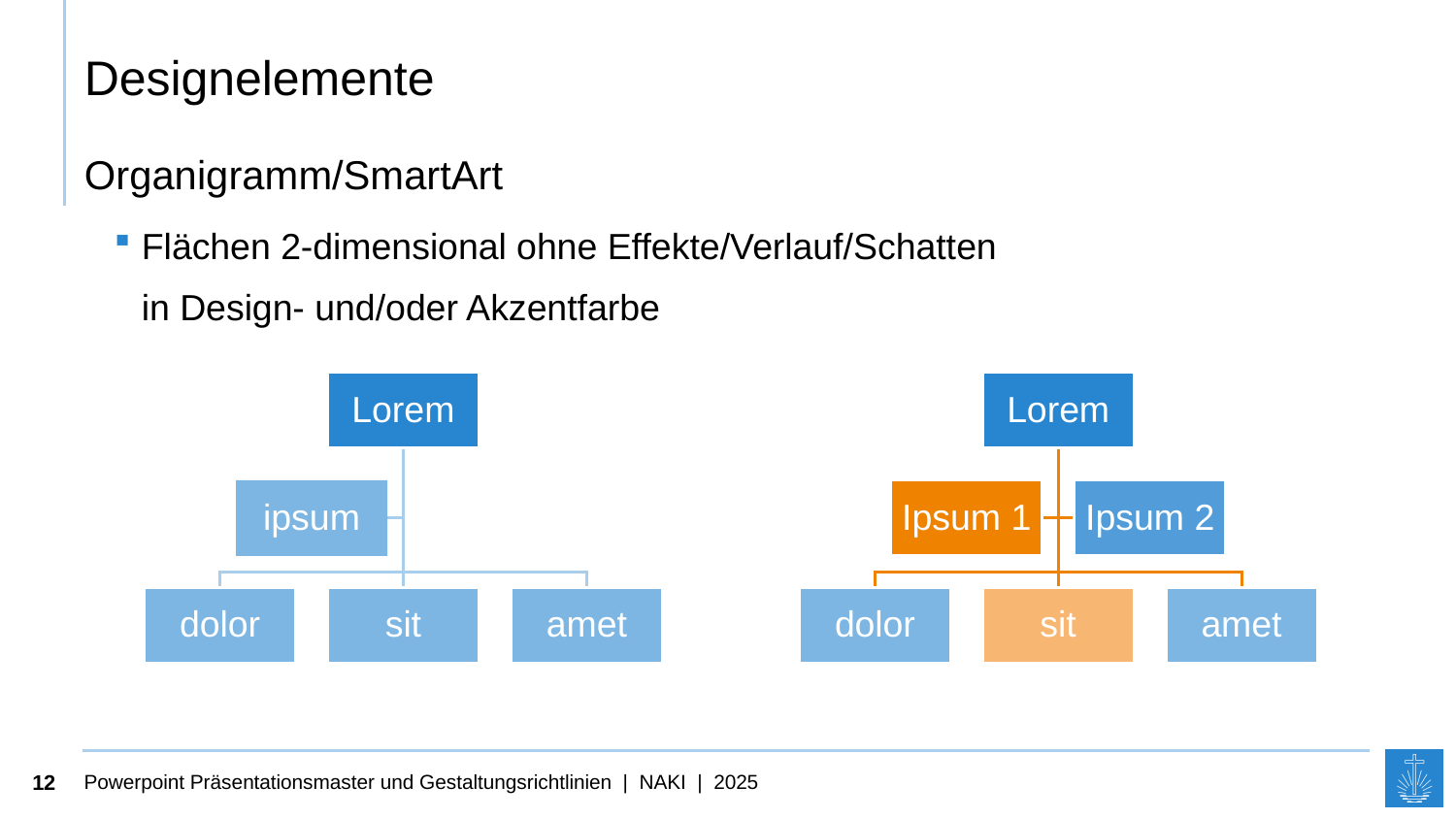

# Designelemente
Organigramm/SmartArt
Flächen 2-dimensional ohne Effekte/Verlauf/Schatten
in Design- und/oder Akzentfarbe

Lorem
dolor
sit
amet
ipsum
Lorem
dolor
sit
amet
Ipsum 1
Ipsum 2